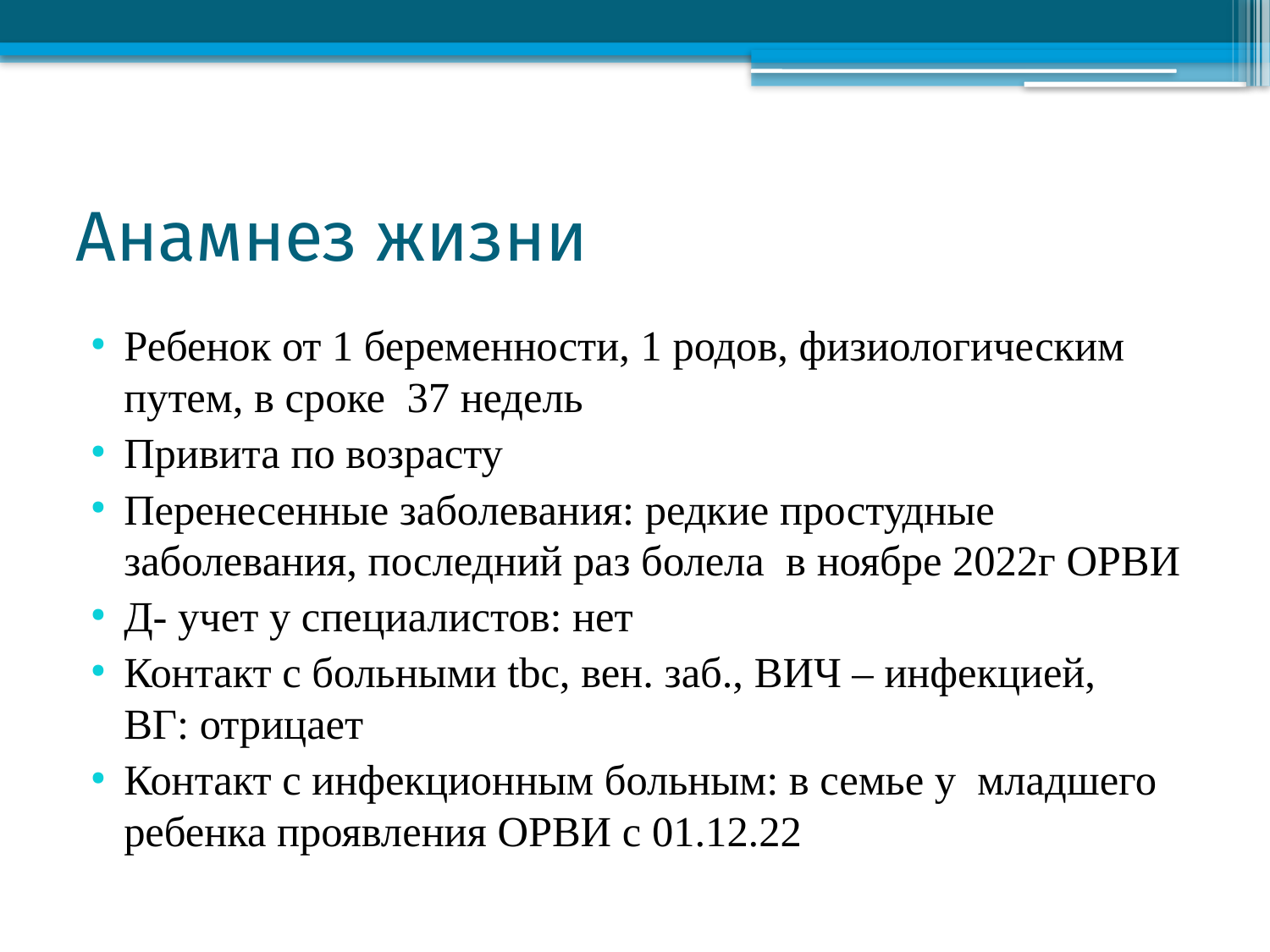

# Анамнез жизни
Ребенок от 1 беременности, 1 родов, физиологическим путем, в сроке  37 недель
Привита по возрасту
Перенесенные заболевания: редкие простудные заболевания, последний раз болела  в ноябре 2022г ОРВИ
Д- учет у специалистов: нет
Контакт с больными tbc, вен. заб., ВИЧ – инфекцией, ВГ: отрицает
Контакт с инфекционным больным: в семье у  младшего ребенка проявления ОРВИ с 01.12.22